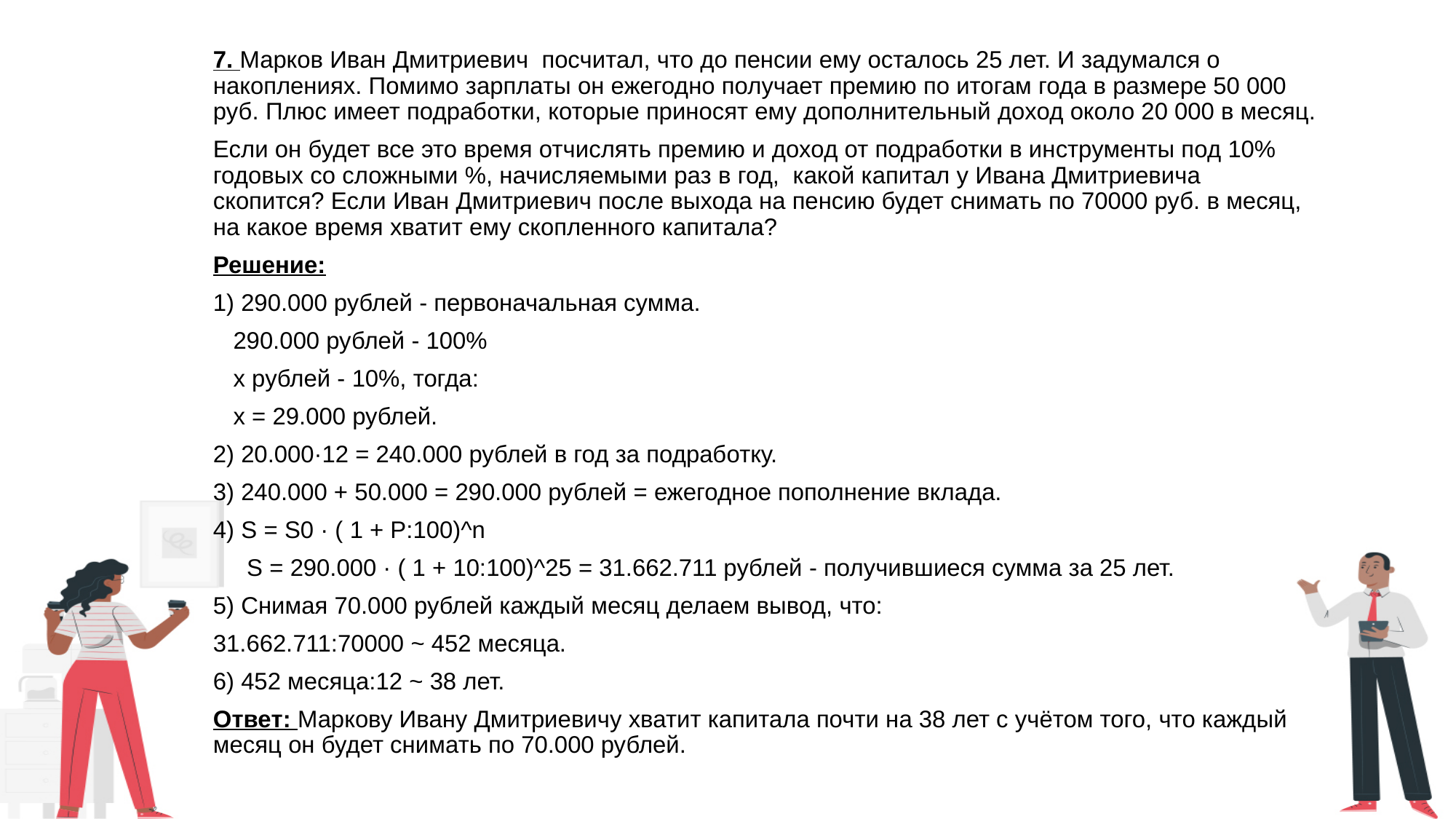

7. Марков Иван Дмитриевич  посчитал, что до пенсии ему осталось 25 лет. И задумался о накоплениях. Помимо зарплаты он ежегодно получает премию по итогам года в размере 50 000 руб. Плюс имеет подработки, которые приносят ему дополнительный доход около 20 000 в месяц.
Если он будет все это время отчислять премию и доход от подработки в инструменты под 10% годовых со сложными %, начисляемыми раз в год,  какой капитал у Ивана Дмитриевича скопится? Если Иван Дмитриевич после выхода на пенсию будет снимать по 70000 руб. в месяц, на какое время хватит ему скопленного капитала?
Решение:
1) 290.000 рублей - первоначальная сумма.
   290.000 рублей - 100%
   х рублей - 10%, тогда:
   x = 29.000 рублей.
2) 20.000·12 = 240.000 рублей в год за подработку.
3) 240.000 + 50.000 = 290.000 рублей = ежегодное пополнение вклада.
4) S = S0 · ( 1 + P:100)^n
     S = 290.000 · ( 1 + 10:100)^25 = 31.662.711 рублей - получившиеся сумма за 25 лет.
5) Снимая 70.000 рублей каждый месяц делаем вывод, что:
31.662.711:70000 ~ 452 месяца.
6) 452 месяца:12 ~ 38 лет.
Ответ: Маркову Ивану Дмитриевичу хватит капитала почти на 38 лет с учётом того, что каждый месяц он будет снимать по 70.000 рублей.